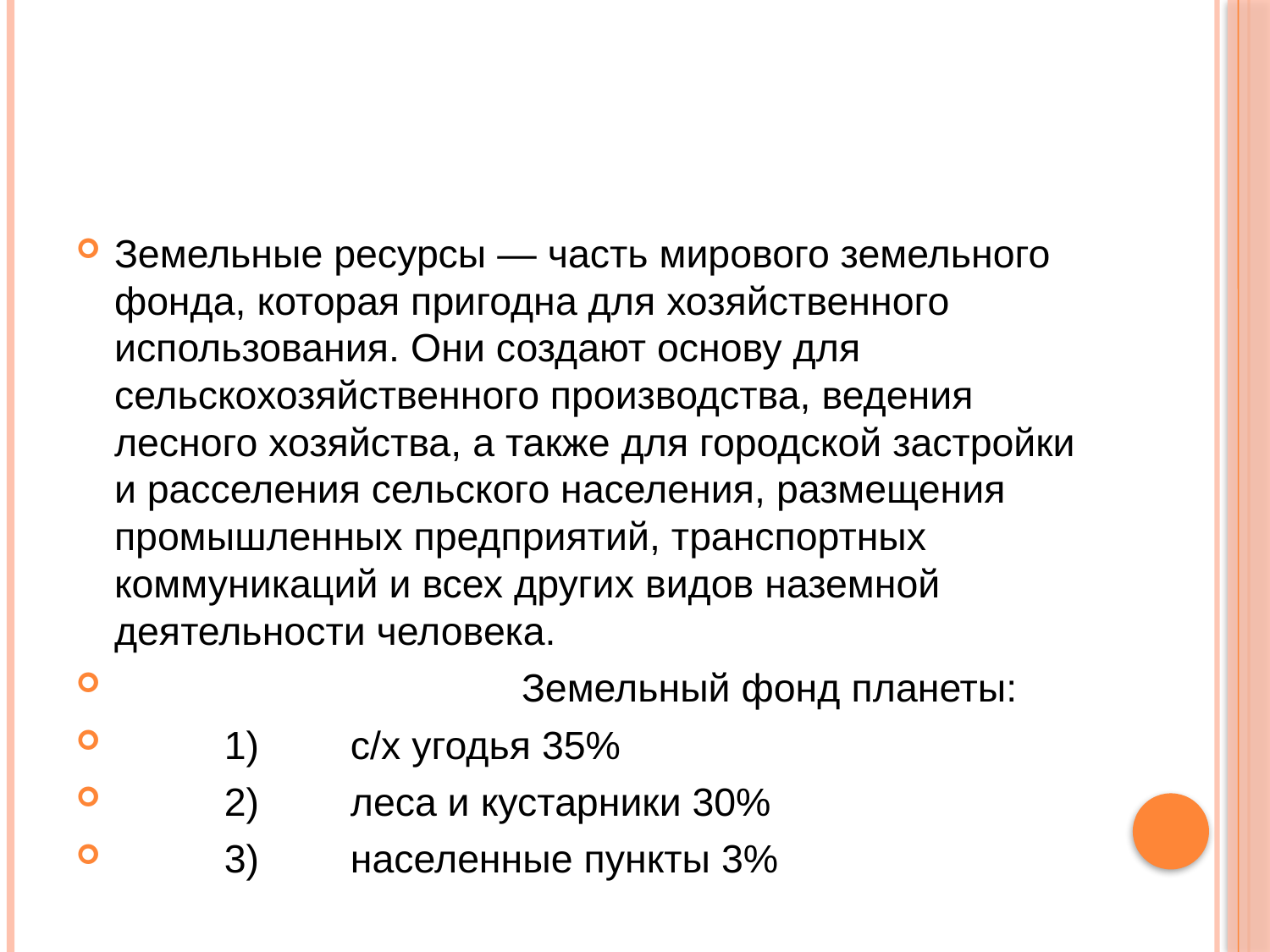

#
Земельные ресурсы — часть мирового земельного фонда, которая пригодна для хозяйственного использования. Они создают основу для сельскохозяйственного производства, ведения лесного хозяйства, а также для городской застройки и расселения сельского населения, размещения промышленных предприятий, транспортных коммуникаций и всех других видов наземной деятельности человека.
                                     Земельный фонд планеты:
          1)	с/х угодья 35%
          2)	леса и кустарники 30%
          3)	населенные пункты 3%